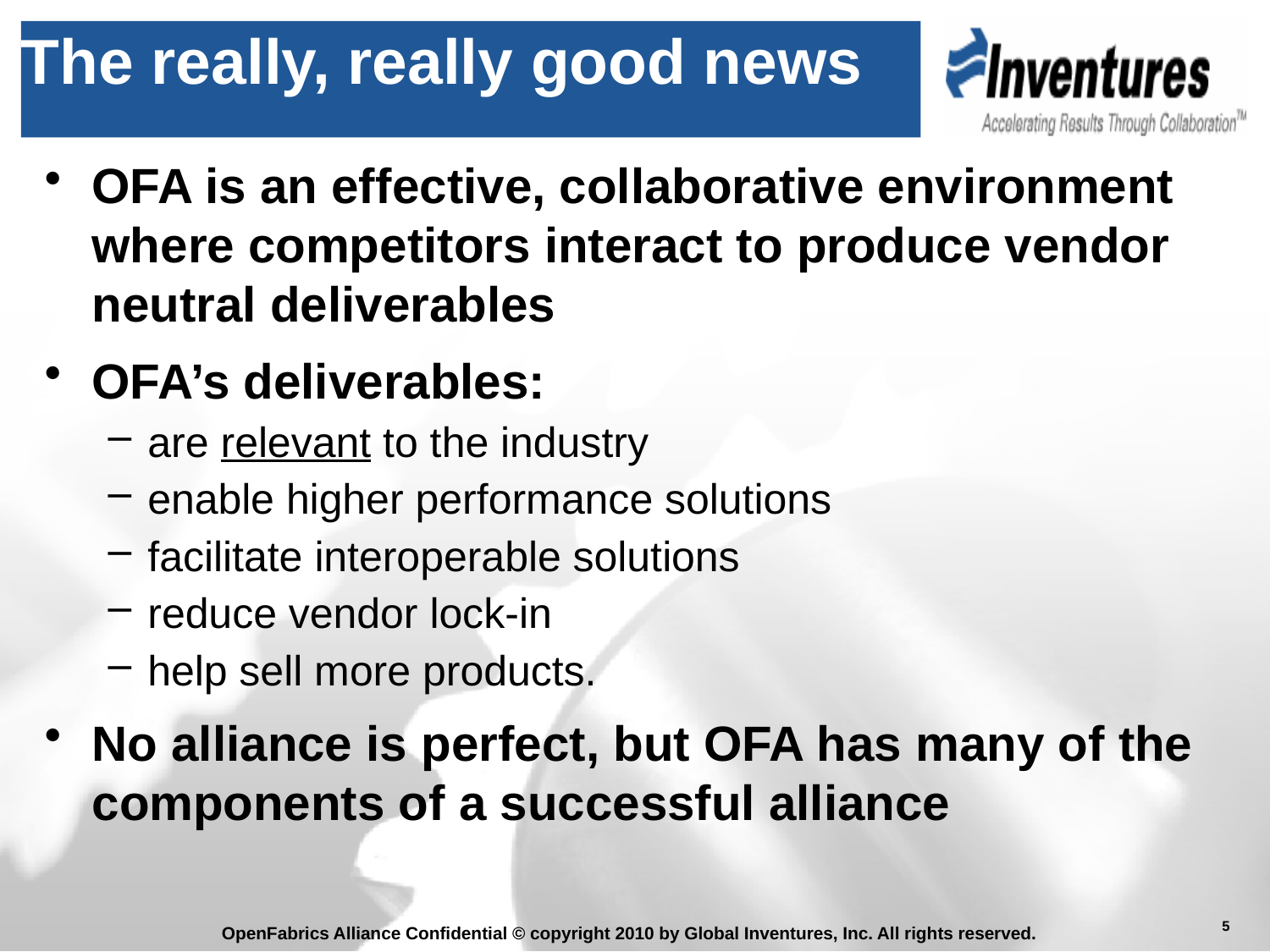

# The really, really good news
OFA is an effective, collaborative environment where competitors interact to produce vendor neutral deliverables
OFA’s deliverables:
are relevant to the industry
enable higher performance solutions
facilitate interoperable solutions
reduce vendor lock-in
help sell more products.
No alliance is perfect, but OFA has many of the components of a successful alliance